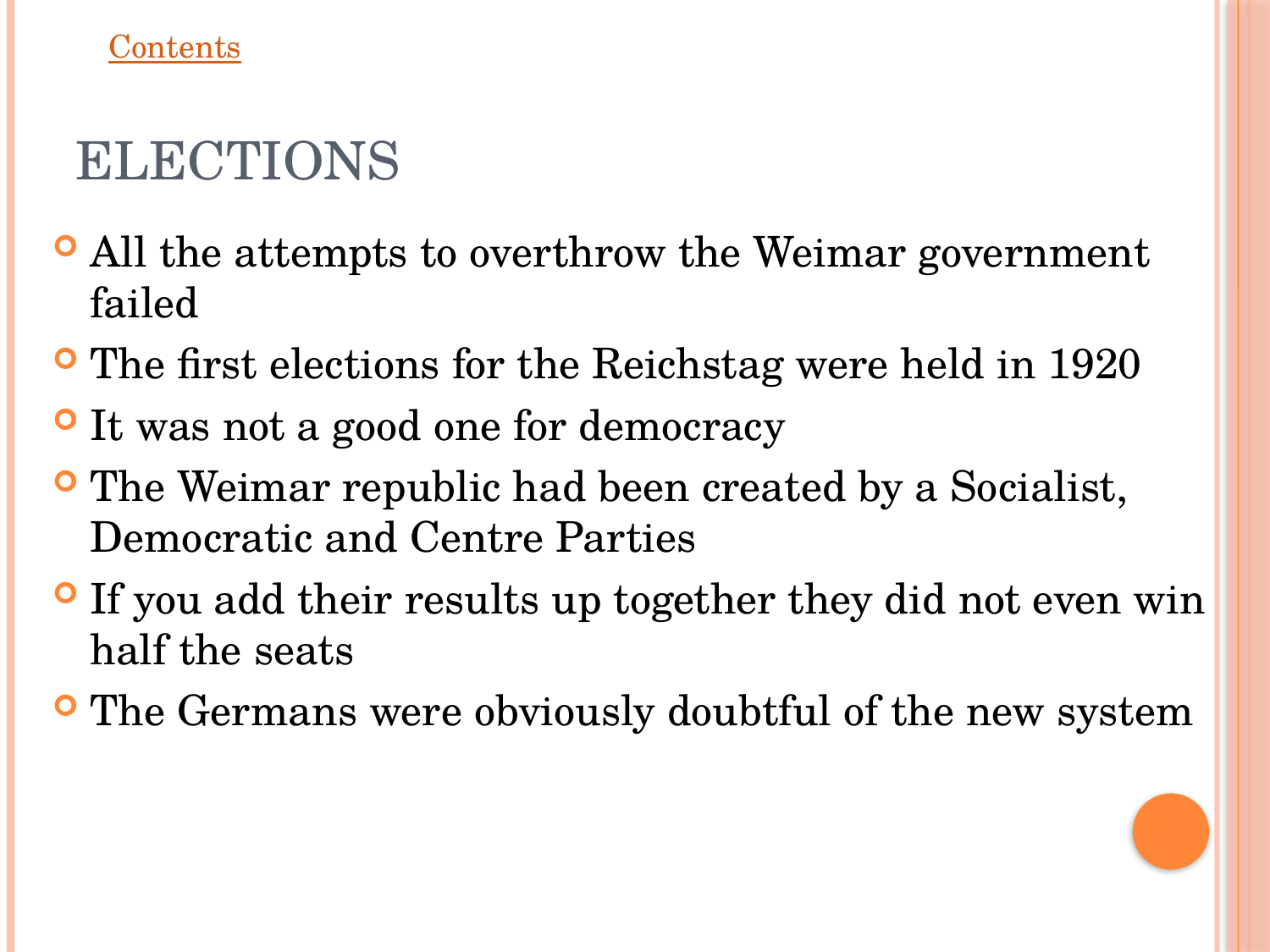

# Elections
All the attempts to overthrow the Weimar government failed
The first elections for the Reichstag were held in 1920
It was not a good one for democracy
The Weimar republic had been created by a Socialist, Democratic and Centre Parties
If you add their results up together they did not even win half the seats
The Germans were obviously doubtful of the new system